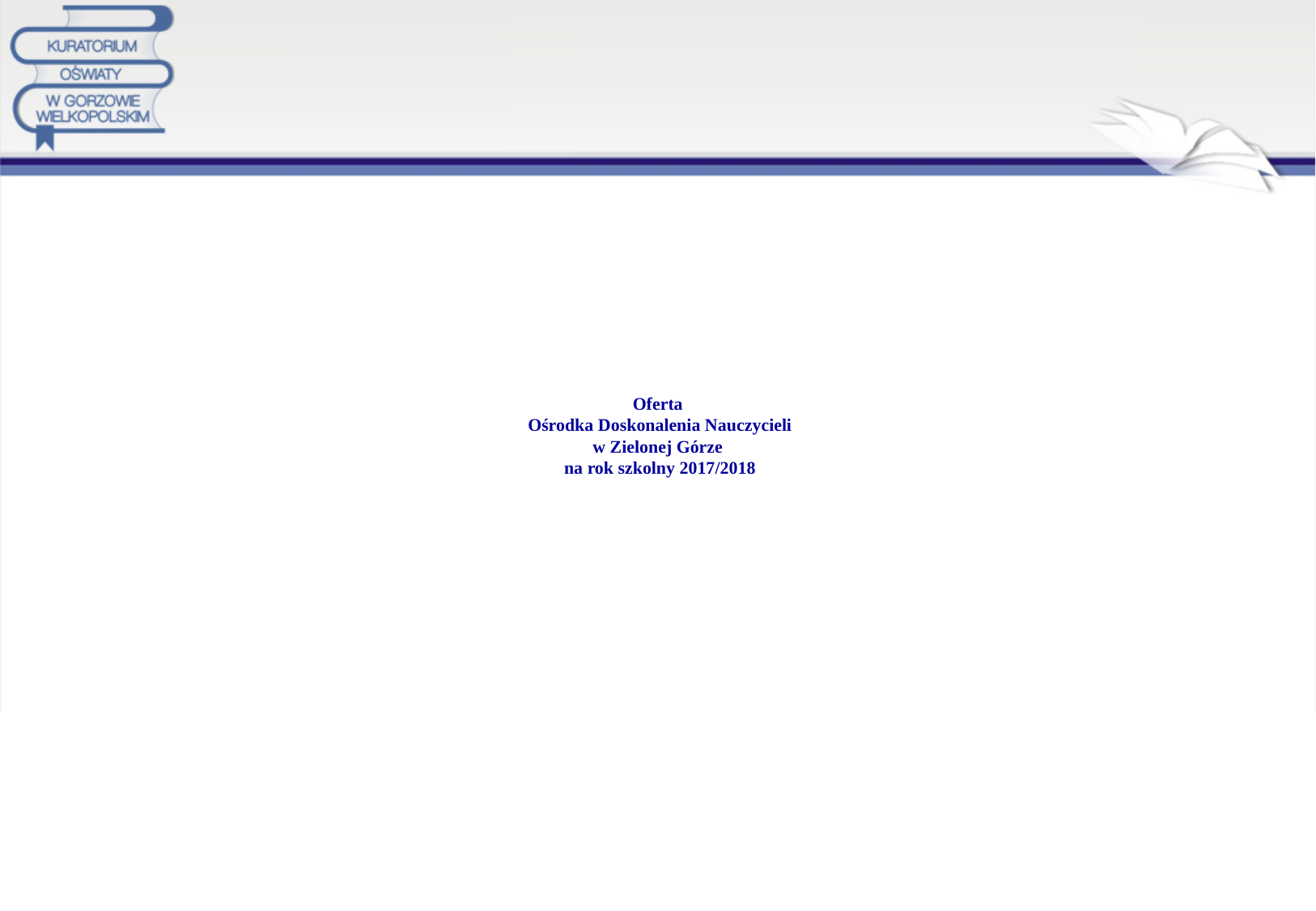

# Oferta Ośrodka Doskonalenia Nauczycieli w Zielonej Górze na rok szkolny 2017/2018